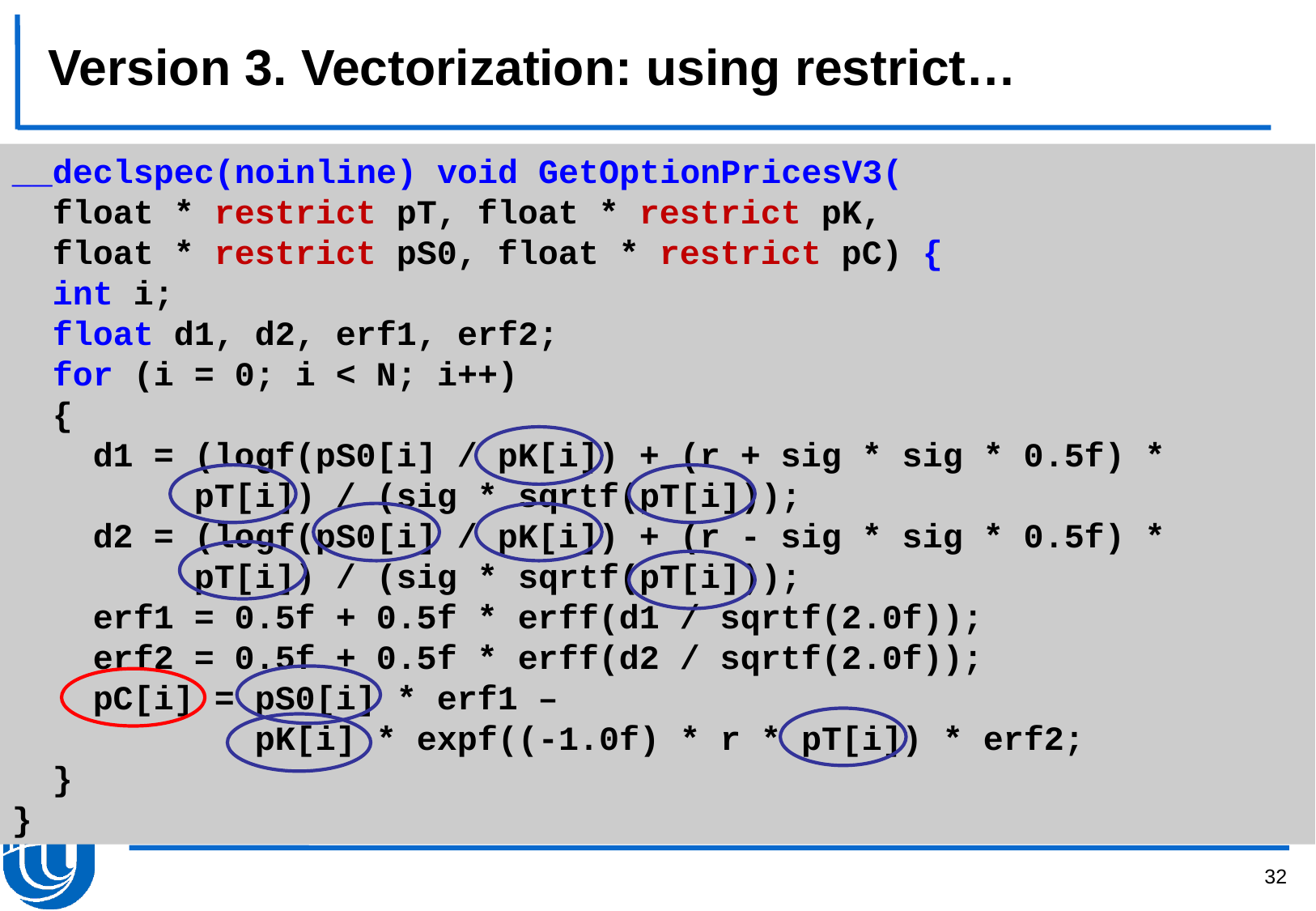

# Version 3. Vectorization: using restrict…
__declspec(noinline) void GetOptionPricesV3(
  float * restrict pT, float * restrict pK,
  float * restrict pS0, float * restrict pC) {
  int i;
  float d1, d2, erf1, erf2;
  for (i = 0; i < N; i++)
  {
    d1 = (logf(pS0[i] / pK[i]) + (r + sig * sig * 0.5f) *
         pT[i]) / (sig * sqrtf(pT[i]));
    d2 = (logf(pS0[i] / pK[i]) + (r - sig * sig * 0.5f) *
         pT[i]) / (sig * sqrtf(pT[i]));
    erf1 = 0.5f + 0.5f * erff(d1 / sqrtf(2.0f));
    erf2 = 0.5f + 0.5f * erff(d2 / sqrtf(2.0f));
    pC[i] = pS0[i] * erf1 –
            pK[i] * expf((-1.0f) * r * pT[i]) * erf2;
  }
}